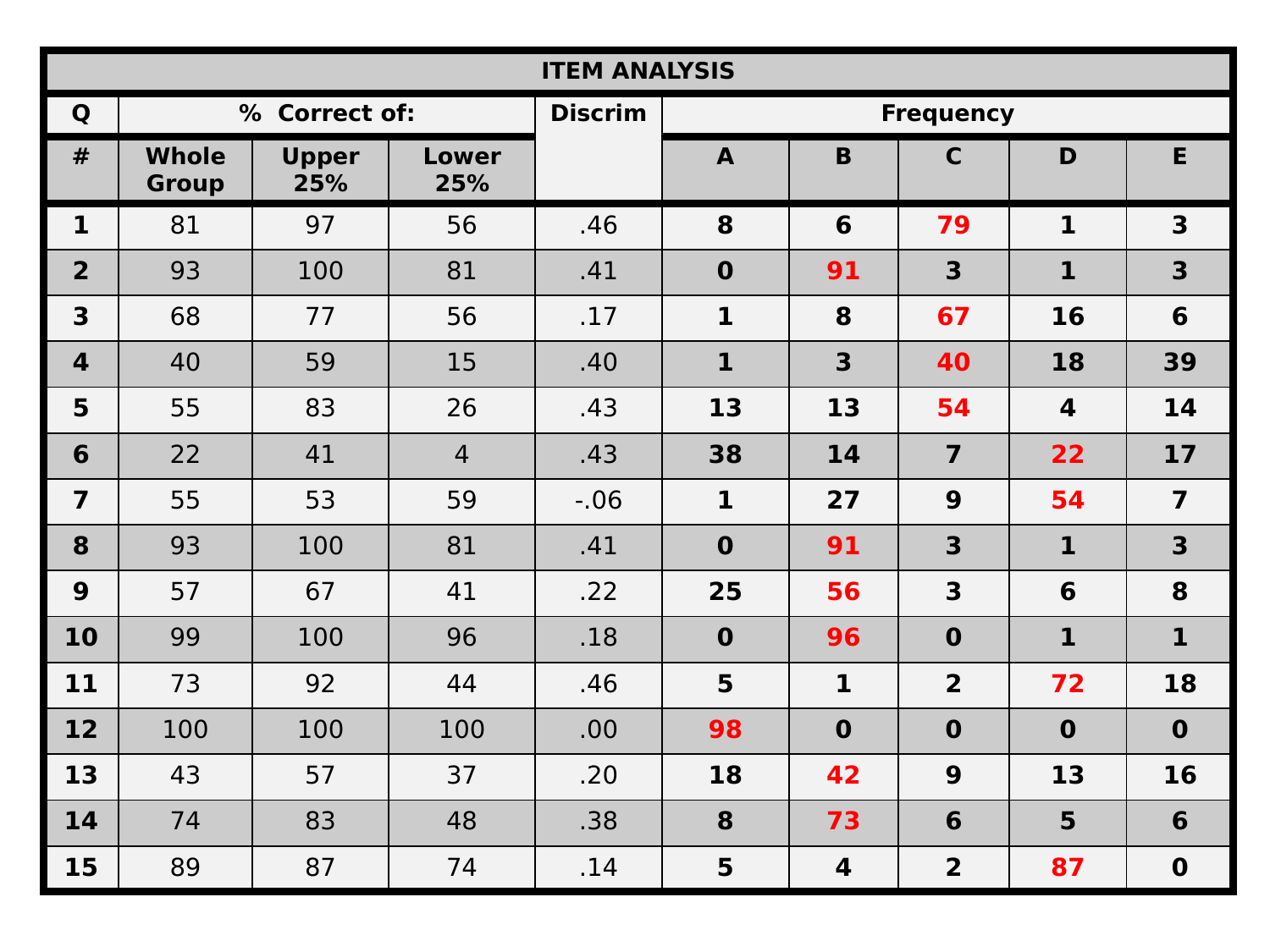

| ITEM ANALYSIS |  |  |  |  |  |  |  |  |  |
| --- | --- | --- | --- | --- | --- | --- | --- | --- | --- |
| Q | % Correct of: |  |  | Discrim | Frequency |  |  |  |  |
| # | Whole Group | Upper 25% | Lower 25% |  | A | B | C | D | E |
| 1 | 81 | 97 | 56 | .46 | 8 | 6 | 79 | 1 | 3 |
| 2 | 93 | 100 | 81 | .41 | 0 | 91 | 3 | 1 | 3 |
| 3 | 68 | 77 | 56 | .17 | 1 | 8 | 67 | 16 | 6 |
| 4 | 40 | 59 | 15 | .40 | 1 | 3 | 40 | 18 | 39 |
| 5 | 55 | 83 | 26 | .43 | 13 | 13 | 54 | 4 | 14 |
| 6 | 22 | 41 | 4 | .43 | 38 | 14 | 7 | 22 | 17 |
| 7 | 55 | 53 | 59 | -.06 | 1 | 27 | 9 | 54 | 7 |
| 8 | 93 | 100 | 81 | .41 | 0 | 91 | 3 | 1 | 3 |
| 9 | 57 | 67 | 41 | .22 | 25 | 56 | 3 | 6 | 8 |
| 10 | 99 | 100 | 96 | .18 | 0 | 96 | 0 | 1 | 1 |
| 11 | 73 | 92 | 44 | .46 | 5 | 1 | 2 | 72 | 18 |
| 12 | 100 | 100 | 100 | .00 | 98 | 0 | 0 | 0 | 0 |
| 13 | 43 | 57 | 37 | .20 | 18 | 42 | 9 | 13 | 16 |
| 14 | 74 | 83 | 48 | .38 | 8 | 73 | 6 | 5 | 6 |
| 15 | 89 | 87 | 74 | .14 | 5 | 4 | 2 | 87 | 0 |